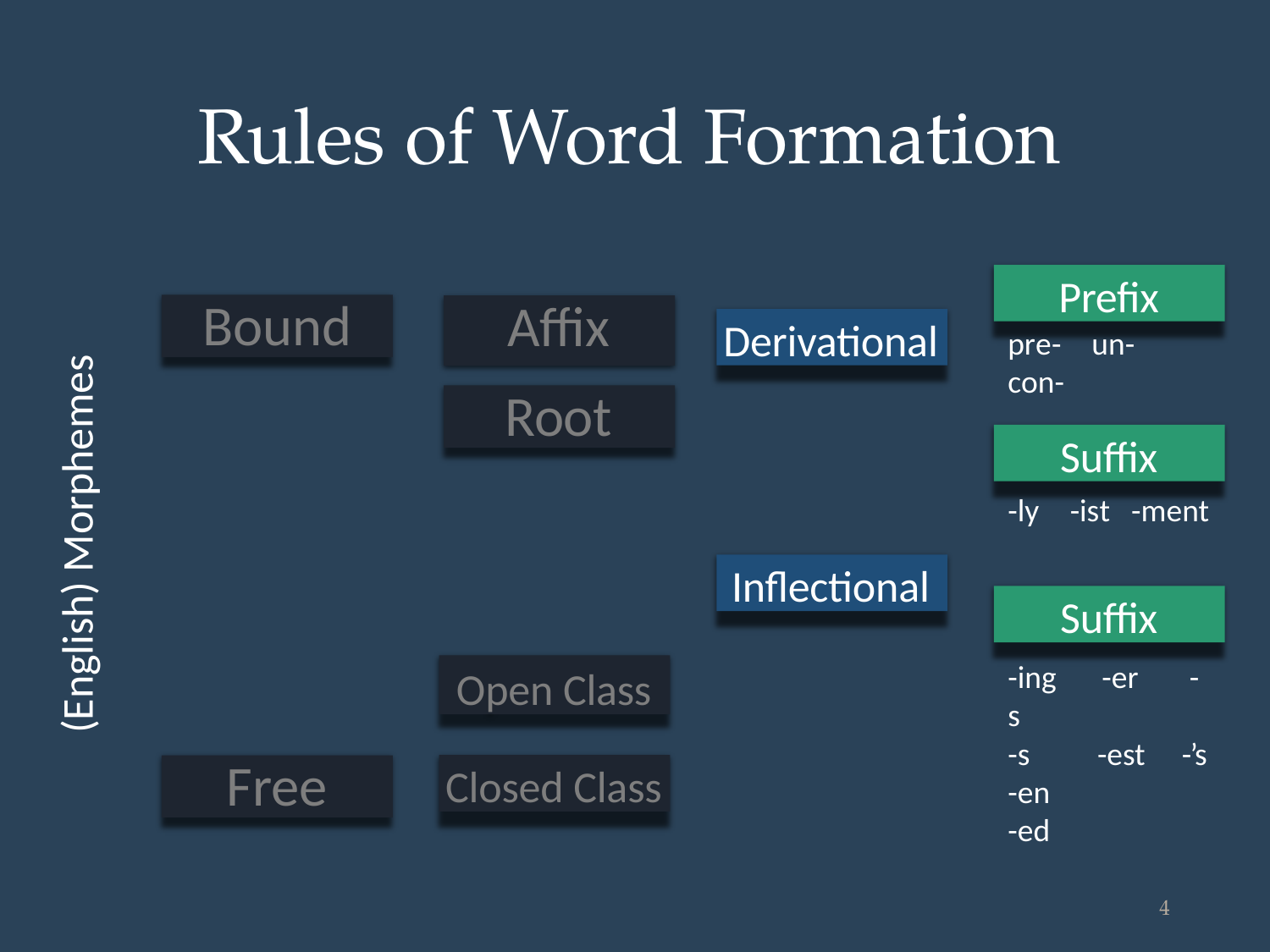

# Rules of Word Formation

Prefix

Bound
Affix

Derivational
pre-	un-	con-
(English) Morphemes

Root

Suffix
-ly	-ist	-ment

Inflectional

Suffix

Open Class
-ing	-er	-s
-s	-est	-’s
-en
-ed

Closed Class
Free
4